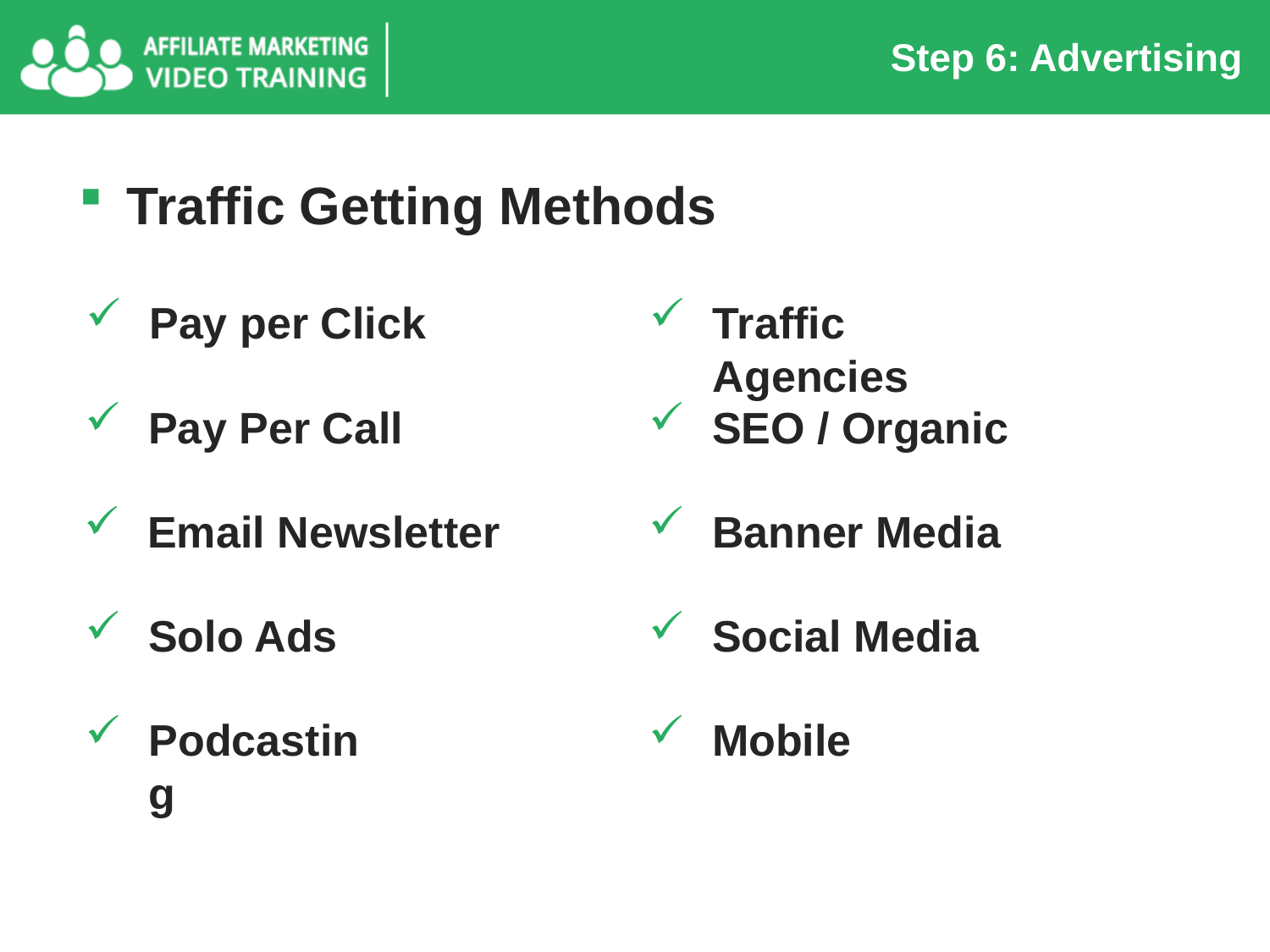

Step 6: Advertising
Traffic Getting Methods
Pay per Click
Traffic Agencies
Pay Per Call
SEO / Organic
Email Newsletter
Banner Media
Solo Ads
Social Media
Podcasting
Mobile